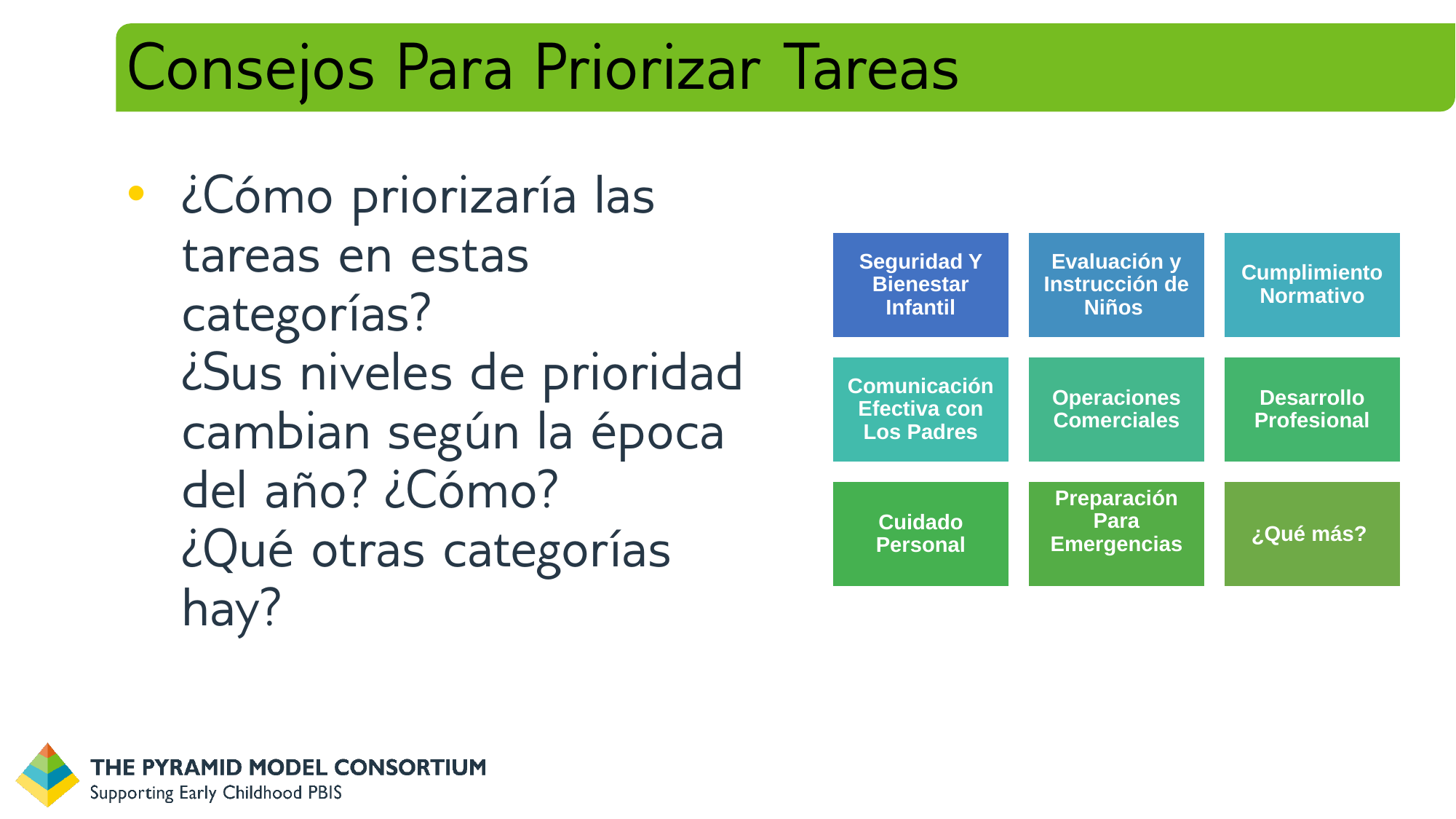

# Consejos Para Priorizar Tareas
¿Cómo priorizaría las tareas en estas categorías?
¿Sus niveles de prioridad cambian según la época del año? ¿Cómo?
¿Qué otras categorías hay?

Seguridad Y Bienestar Infantil

Evaluación y Instrucción de Niños

Cumplimiento Normativo

Comunicación Efectiva con Los Padres

Operaciones Comerciales

Desarrollo Profesional

Cuidado Personal

Preparación Para Emergencias

¿Qué más?